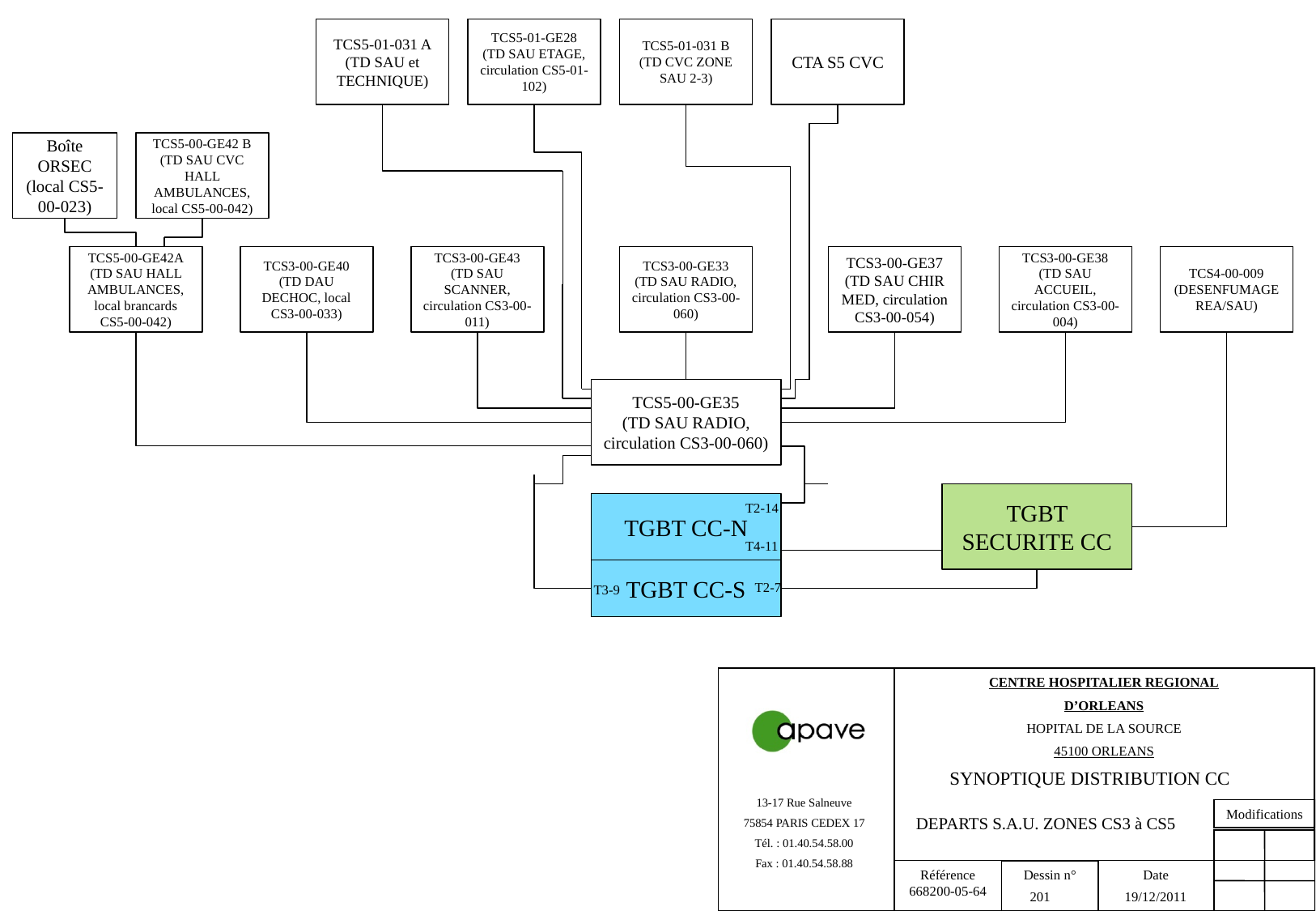

TCS5-01-031 A
(TD SAU et TECHNIQUE)
TCS5-01-GE28
(TD SAU ETAGE, circulation CS5-01-102)
TCS5-01-031 B
(TD CVC ZONE SAU 2-3)
CTA S5 CVC
Boîte ORSEC
(local CS5-00-023)
TCS5-00-GE42 B
(TD SAU CVC HALL AMBULANCES, local CS5-00-042)
TCS5-00-GE42A
(TD SAU HALL AMBULANCES, local brancards CS5-00-042)
TCS3-00-GE40
(TD DAU DECHOC, local CS3-00-033)
TCS3-00-GE43
(TD SAU SCANNER, circulation CS3-00-011)
TCS3-00-GE33
(TD SAU RADIO, circulation CS3-00-060)
TCS3-00-GE37
(TD SAU CHIR MED, circulation CS3-00-054)
TCS3-00-GE38
(TD SAU ACCUEIL, circulation CS3-00-004)
TCS4-00-009
(DESENFUMAGE REA/SAU)
TCS5-00-GE35
(TD SAU RADIO, circulation CS3-00-060)
TGBT SECURITE CC
TGBT CC-N
T2-14
T4-11
TGBT CC-S
T2-7
T3-9
SYNOPTIQUE DISTRIBUTION CC
DEPARTS S.A.U. ZONES CS3 à CS5
19/12/2011
201